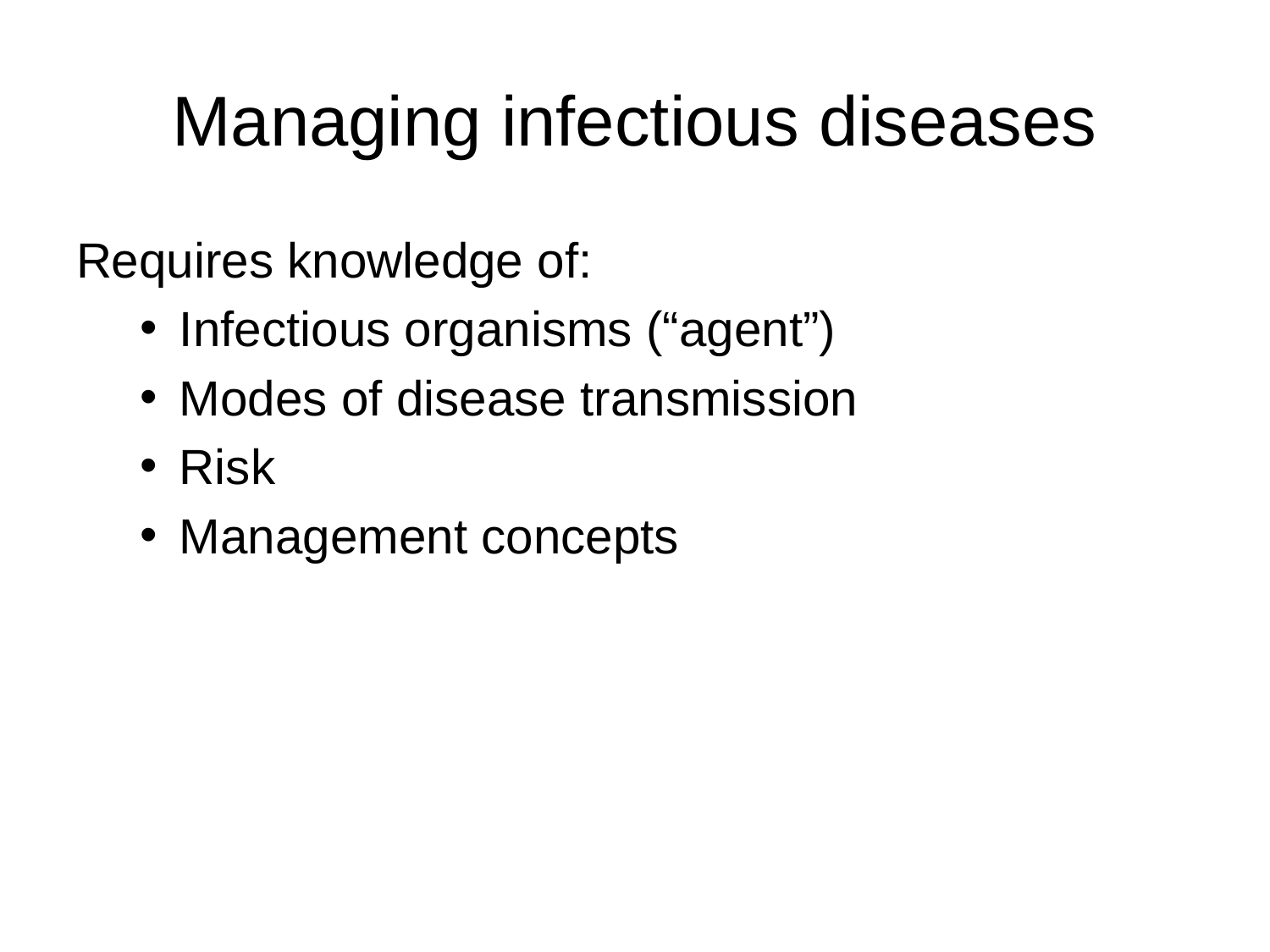

# Managing infectious diseases
Requires knowledge of:
Infectious organisms (“agent”)
Modes of disease transmission
Risk
Management concepts